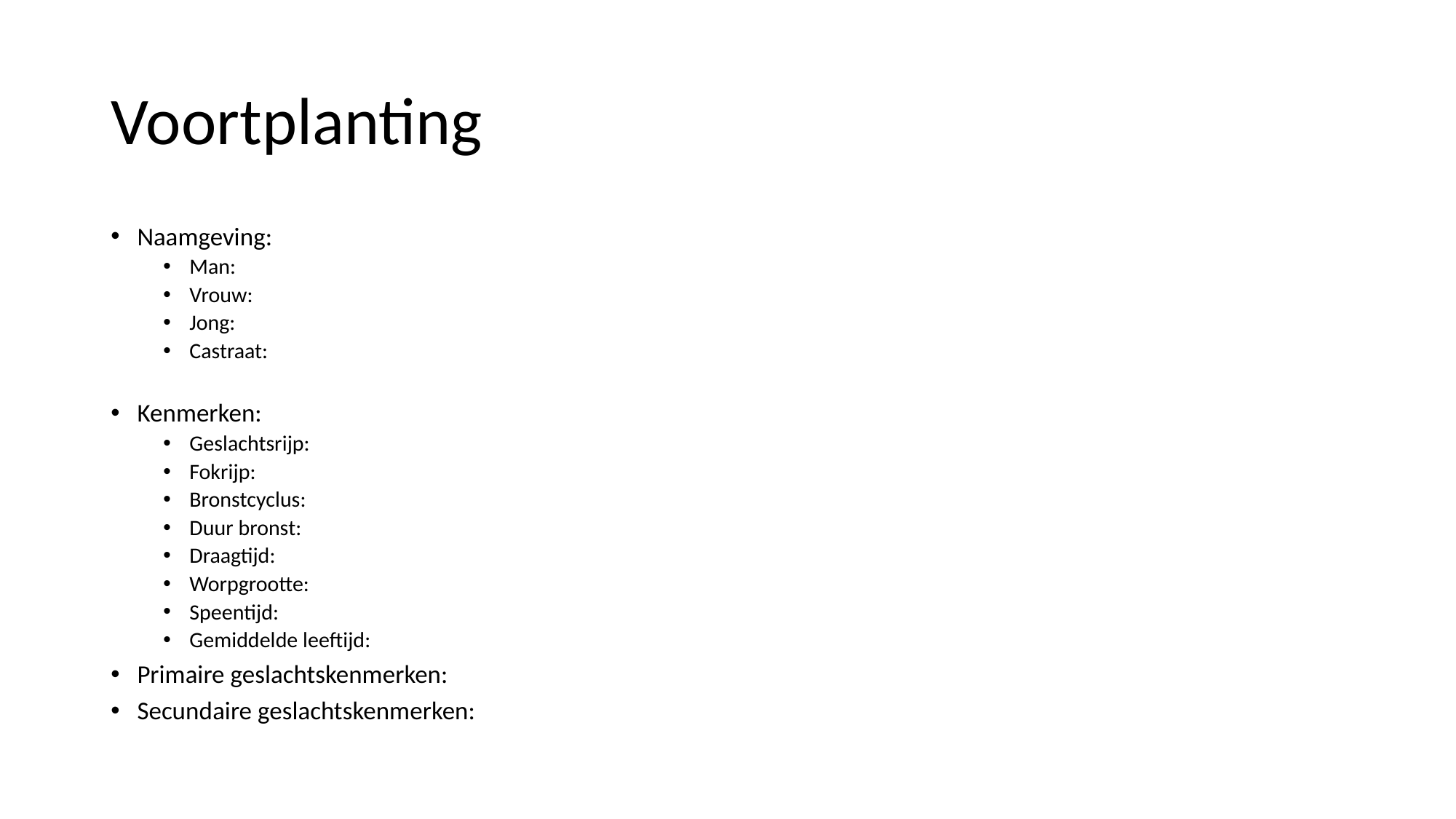

# Voortplanting
Naamgeving:
Man:
Vrouw:
Jong:
Castraat:

Kenmerken:
Geslachtsrijp:
Fokrijp:
Bronstcyclus:
Duur bronst:
Draagtijd:
Worpgrootte:
Speentijd:
Gemiddelde leeftijd:
Primaire geslachtskenmerken:
Secundaire geslachtskenmerken: